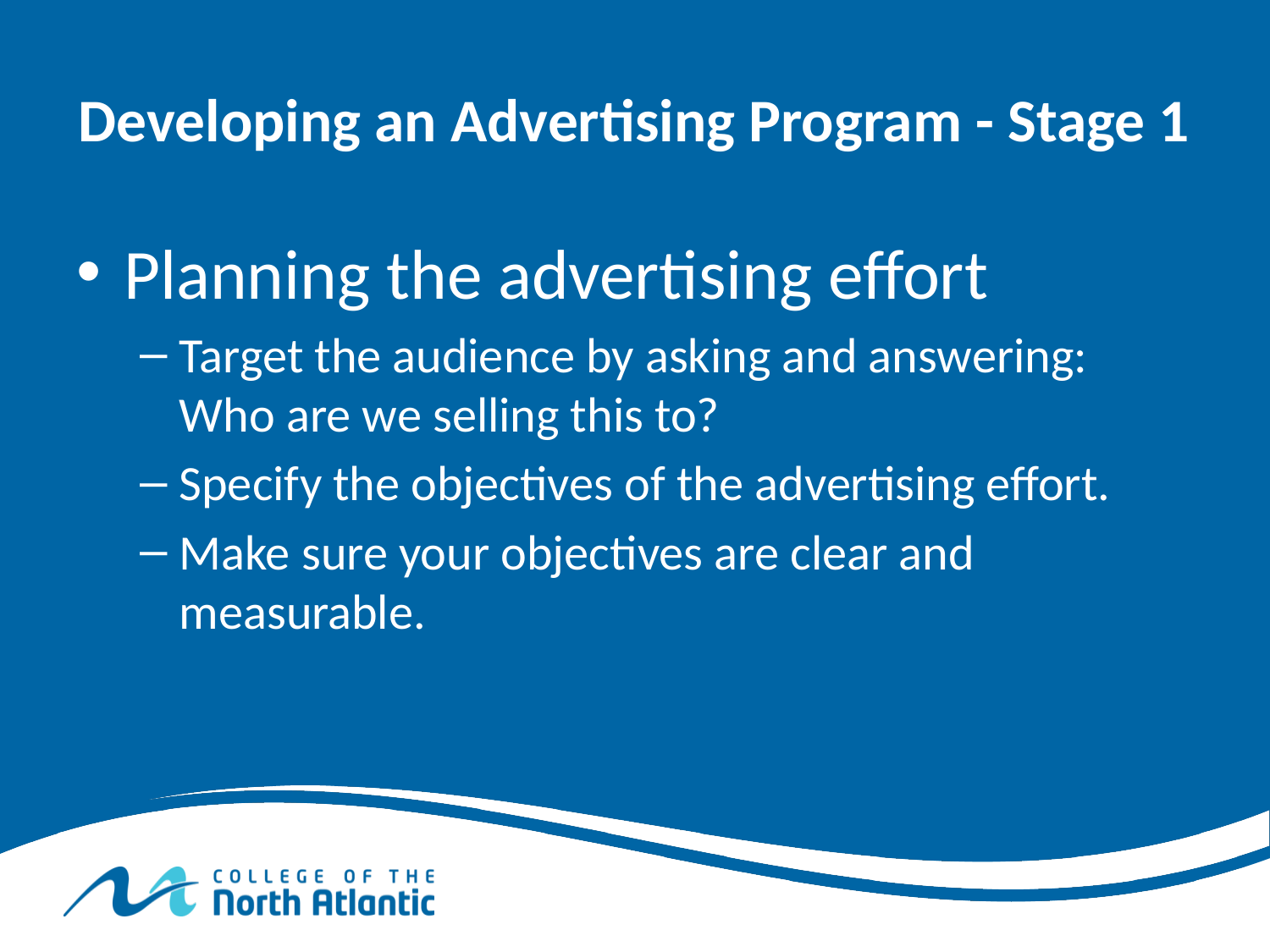

# Developing an Advertising Program - Stage 1
Planning the advertising effort
Target the audience by asking and answering: Who are we selling this to?
Specify the objectives of the advertising effort.
Make sure your objectives are clear and measurable.